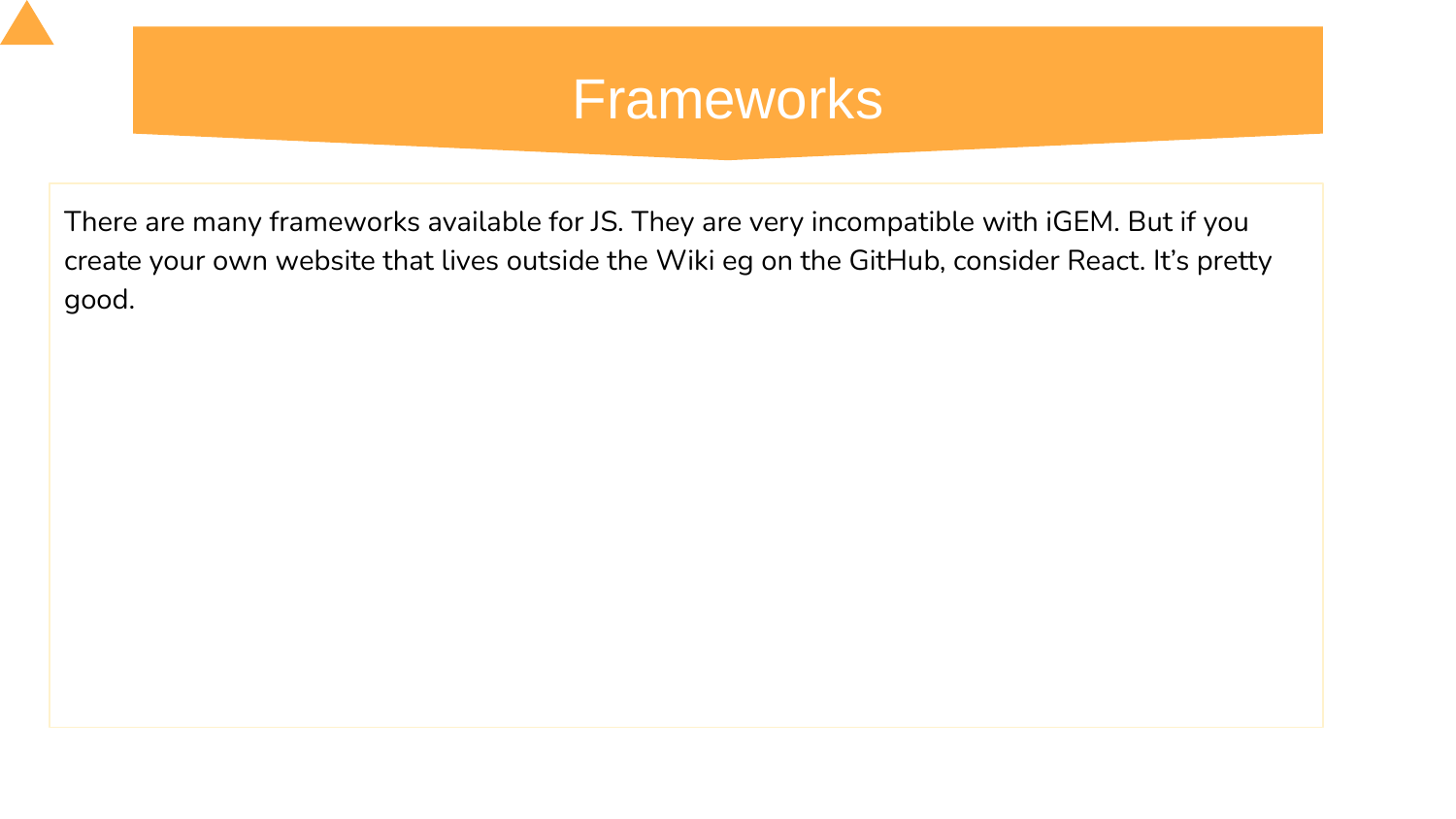

# Frameworks
There are many frameworks available for JS. They are very incompatible with iGEM. But if you create your own website that lives outside the Wiki eg on the GitHub, consider React. It’s pretty good.